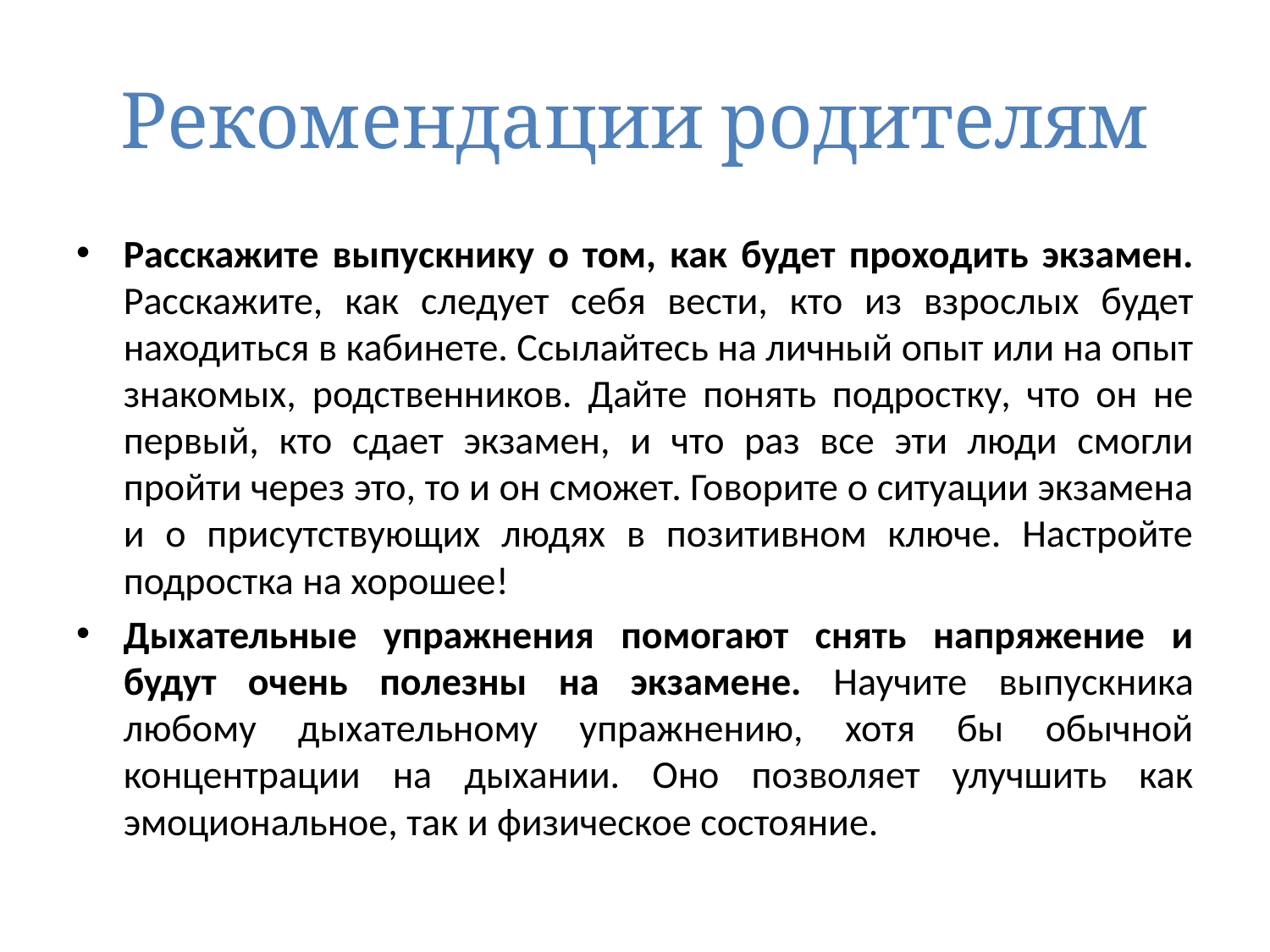

# Рекомендации родителям
Расскажите выпускнику о том, как будет проходить экзамен. Расскажите, как следует себя вести, кто из взрослых будет находиться в кабинете. Ссылайтесь на личный опыт или на опыт знакомых, родственников. Дайте понять подростку, что он не первый, кто сдает экзамен, и что раз все эти люди смогли пройти через это, то и он сможет. Говорите о ситуации экзамена и о присутствующих людях в позитивном ключе. Настройте подростка на хорошее!
Дыхательные упражнения помогают снять напряжение и будут очень полезны на экзамене. Научите выпускника любому дыхательному упражнению, хотя бы обычной концентрации на дыхании. Оно позволяет улучшить как эмоциональное, так и физическое состояние.